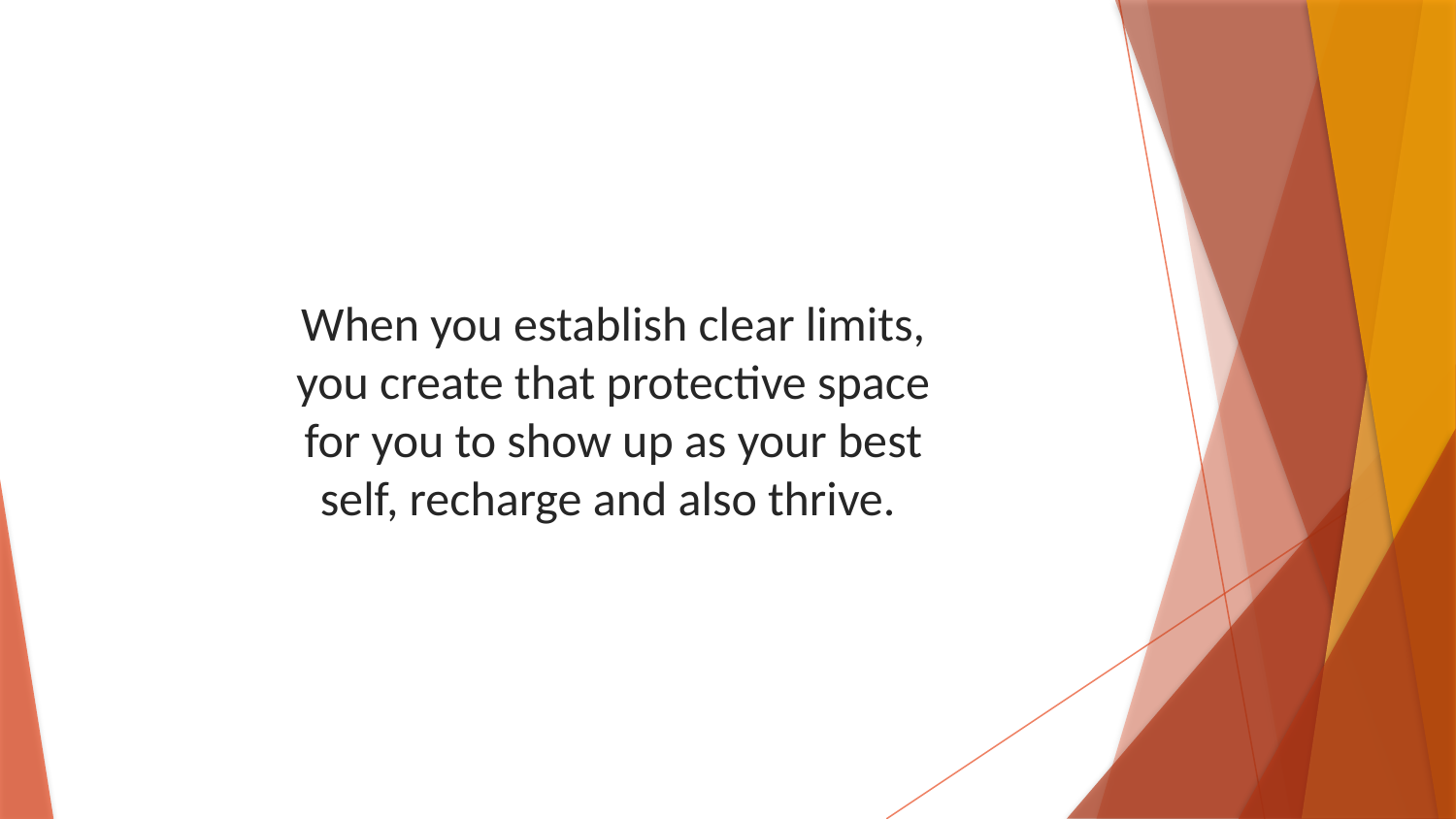

When you establish clear limits, you create that protective space for you to show up as your best self, recharge and also thrive.